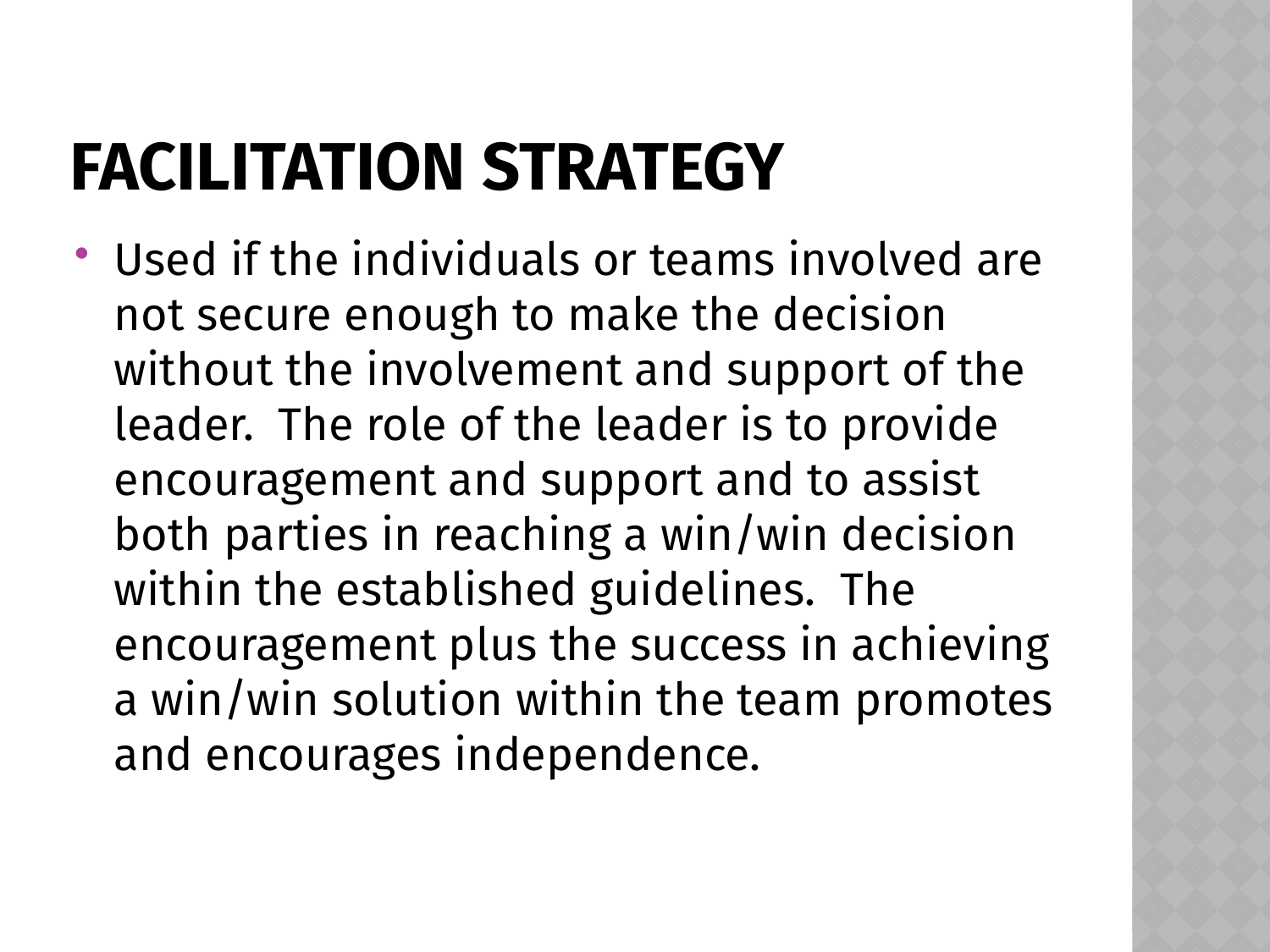

# Facilitation strategy
Used if the individuals or teams involved are not secure enough to make the decision without the involvement and support of the leader.  The role of the leader is to provide encouragement and support and to assist both parties in reaching a win/win decision within the established guidelines.  The encouragement plus the success in achieving a win/win solution within the team promotes and encourages independence.